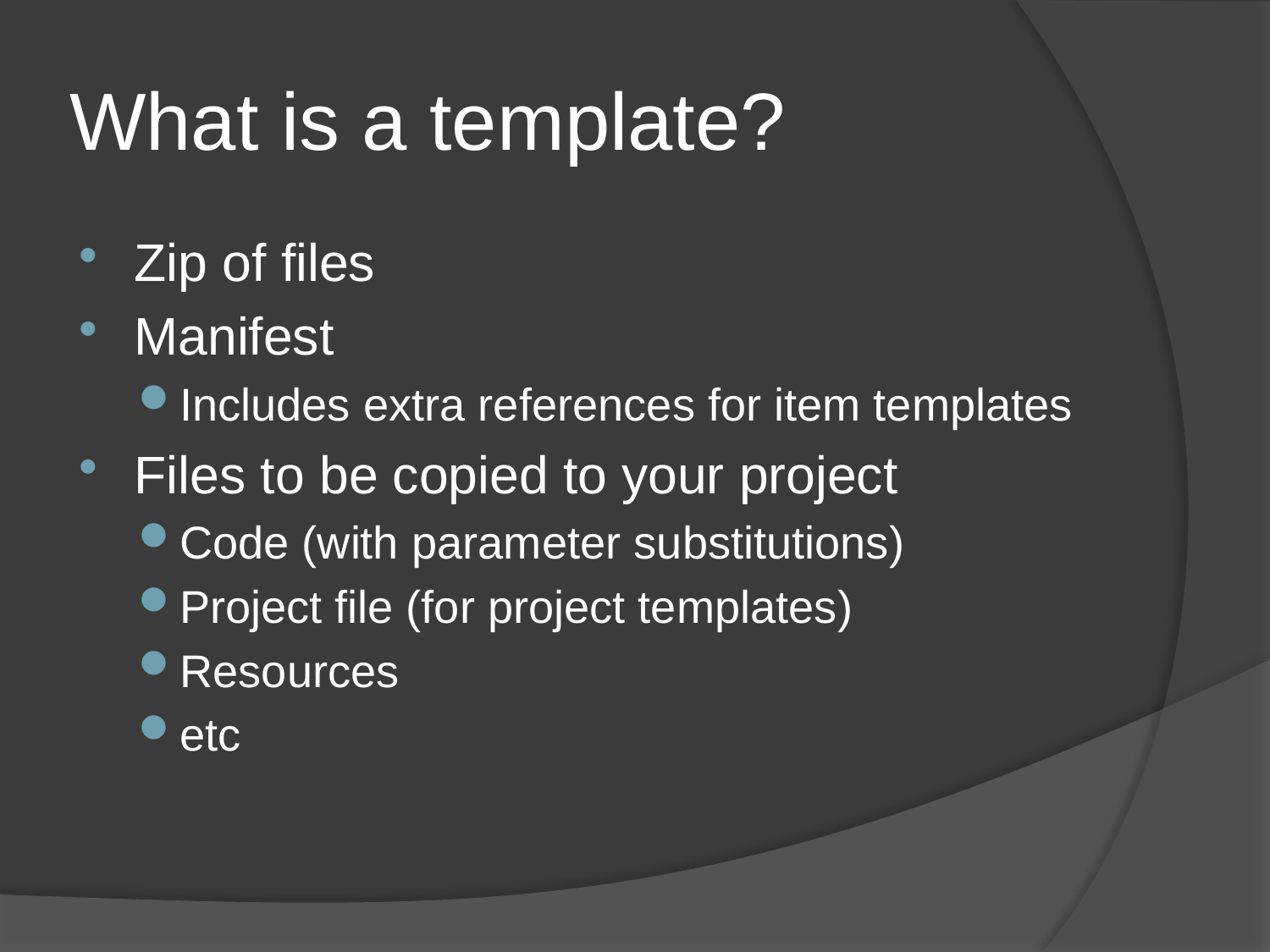

# What is a template?
Zip of files
Manifest
Includes extra references for item templates
Files to be copied to your project
Code (with parameter substitutions)
Project file (for project templates)
Resources
etc